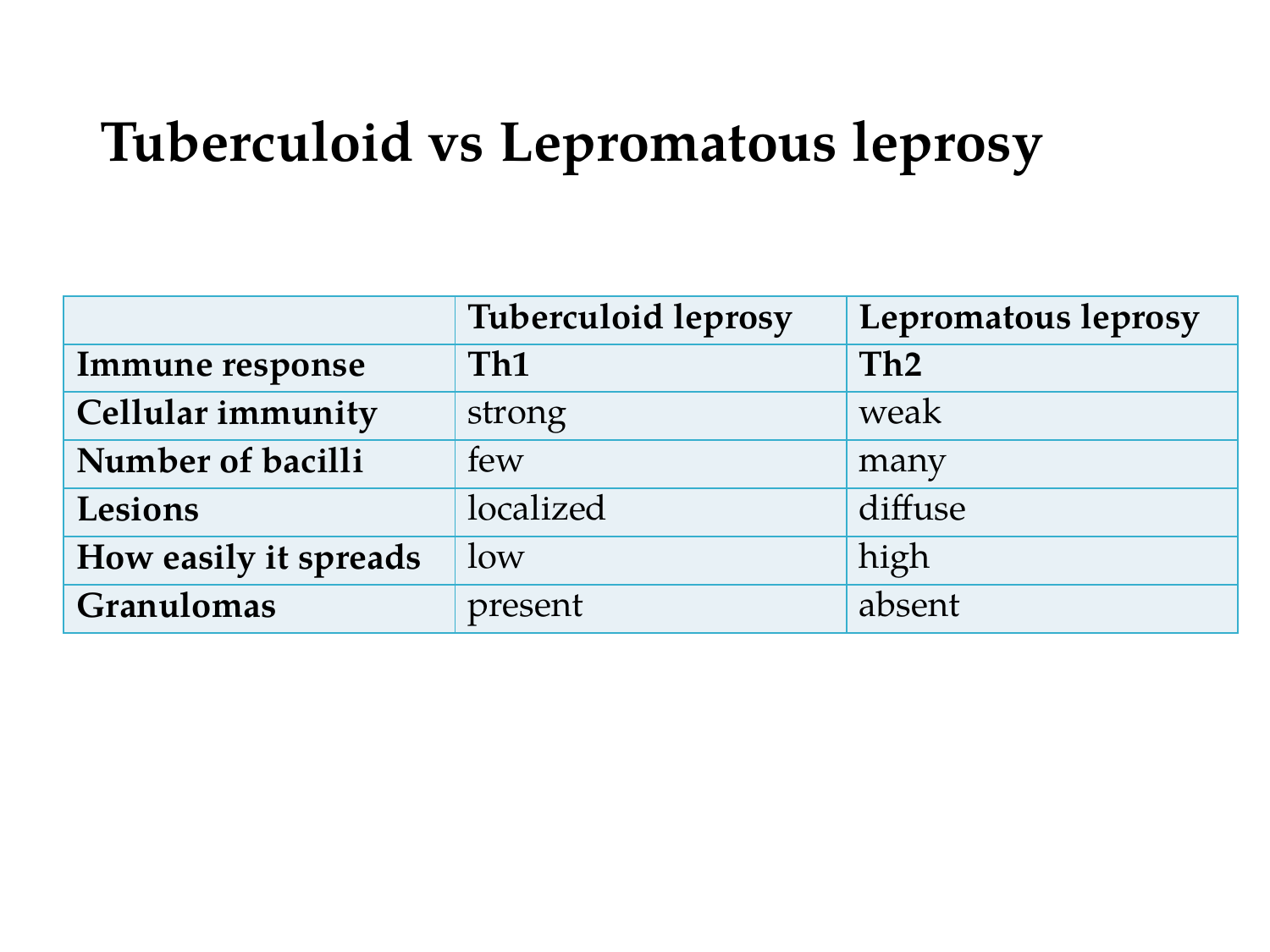

# Tuberculoid vs Lepromatous leprosy
|  | Tuberculoid leprosy | Lepromatous leprosy |
| --- | --- | --- |
| Immune response | Th1 | Th2 |
| Cellular immunity | strong | weak |
| Number of bacilli | few | many |
| Lesions | localized | diffuse |
| How easily it spreads | low | high |
| Granulomas | present | absent |